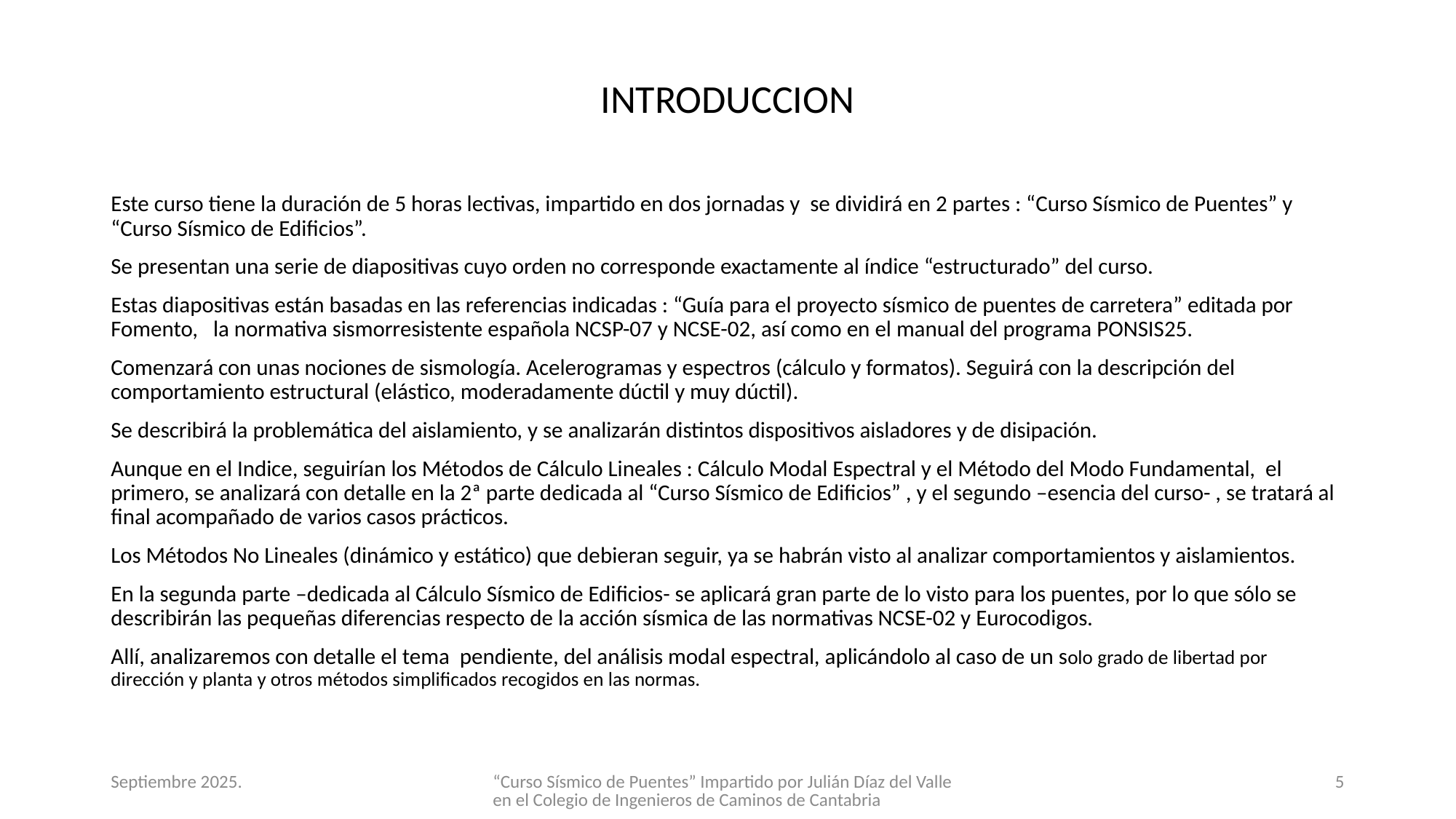

INTRODUCCION

Este curso tiene la duración de 5 horas lectivas, impartido en dos jornadas y  se dividirá en 2 partes : “Curso Sísmico de Puentes” y  “Curso Sísmico de Edificios”.
Se presentan una serie de diapositivas cuyo orden no corresponde exactamente al índice “estructurado” del curso.
Estas diapositivas están basadas en las referencias indicadas : “Guía para el proyecto sísmico de puentes de carretera” editada por Fomento,   la normativa sismorresistente española NCSP-07 y NCSE-02, así como en el manual del programa PONSIS25.
Comenzará con unas nociones de sismología. Acelerogramas y espectros (cálculo y formatos). Seguirá con la descripción del comportamiento estructural (elástico, moderadamente dúctil y muy dúctil).
Se describirá la problemática del aislamiento, y se analizarán distintos dispositivos aisladores y de disipación.
Aunque en el Indice, seguirían los Métodos de Cálculo Lineales : Cálculo Modal Espectral y el Método del Modo Fundamental,  el primero, se analizará con detalle en la 2ª parte dedicada al “Curso Sísmico de Edificios” , y el segundo –esencia del curso- , se tratará al final acompañado de varios casos prácticos.
Los Métodos No Lineales (dinámico y estático) que debieran seguir, ya se habrán visto al analizar comportamientos y aislamientos.
En la segunda parte –dedicada al Cálculo Sísmico de Edificios- se aplicará gran parte de lo visto para los puentes, por lo que sólo se describirán las pequeñas diferencias respecto de la acción sísmica de las normativas NCSE-02 y Eurocodigos.
Allí, analizaremos con detalle el tema  pendiente, del análisis modal espectral, aplicándolo al caso de un solo grado de libertad por dirección y planta y otros métodos simplificados recogidos en las normas.

Septiembre 2025.
“Curso Sísmico de Puentes” Impartido por Julián Díaz del Valle en el Colegio de Ingenieros de Caminos de Cantabria
5